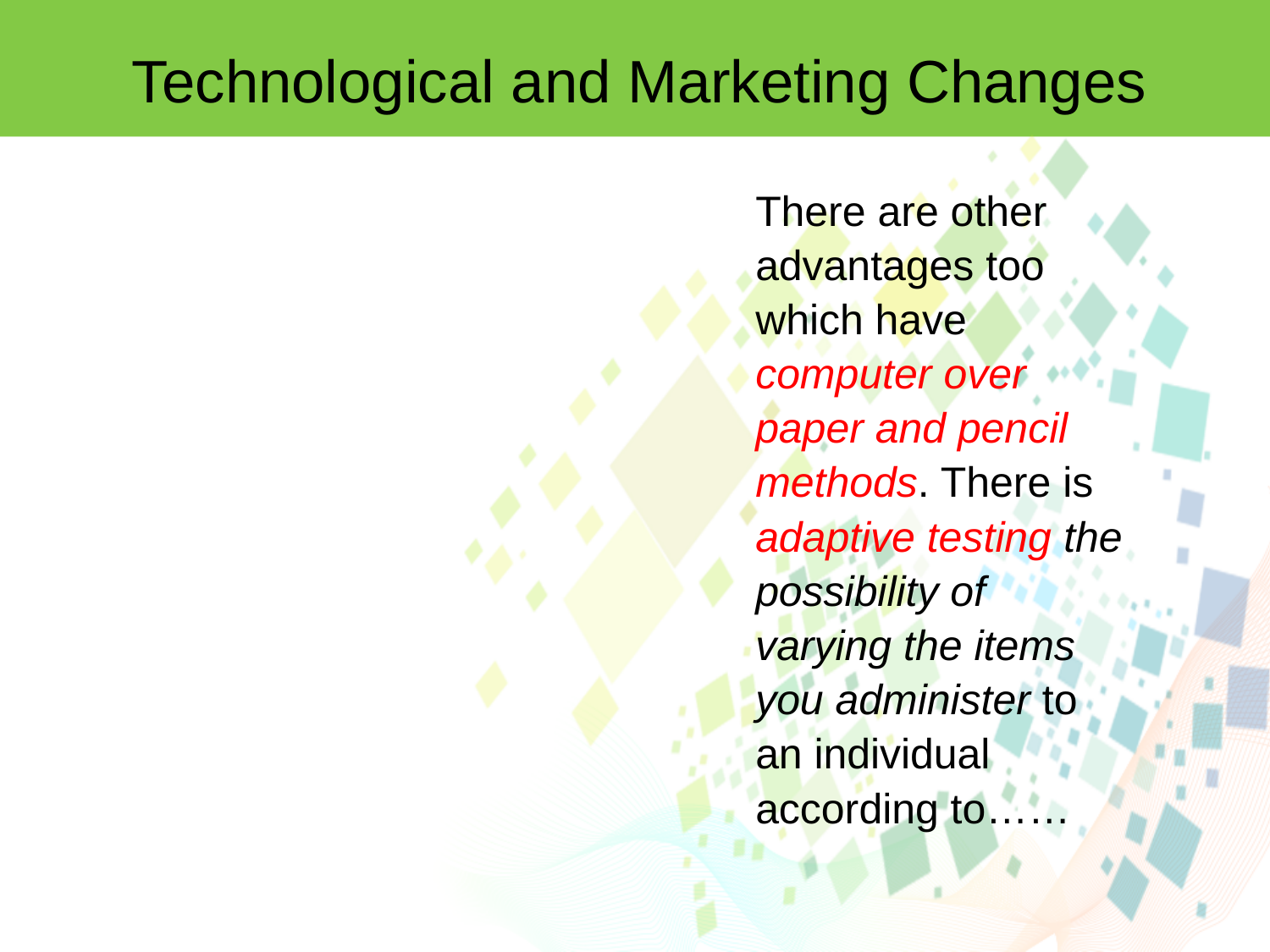

Technological and Marketing Changes
There are other advantages too which have computer over paper and pencil methods. There is adaptive testing the possibility of varying the items you administer to an individual according to……